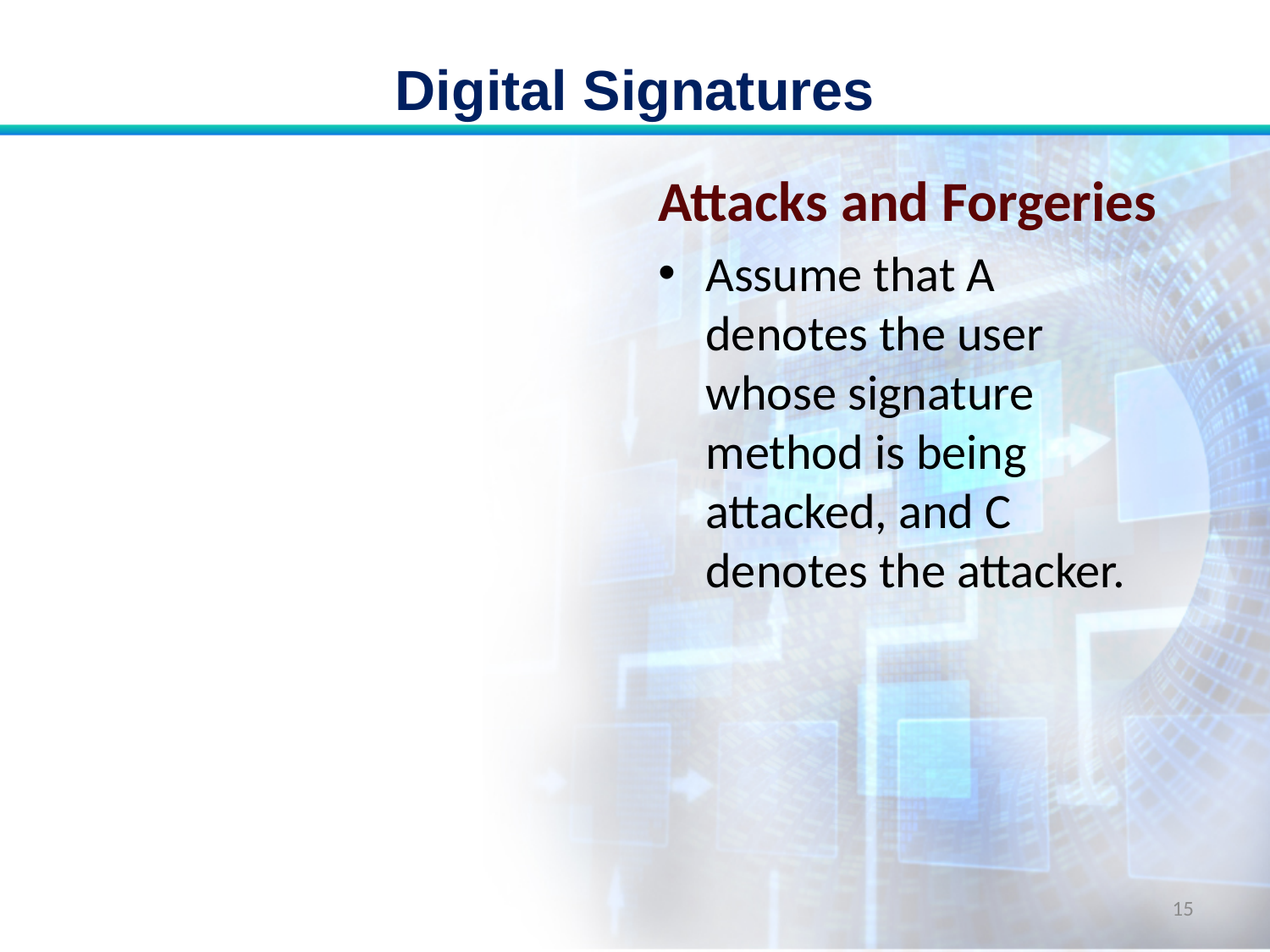

# Digital Signatures
Attacks and Forgeries
Assume that A denotes the user whose signature method is being attacked, and C  denotes the attacker.
15